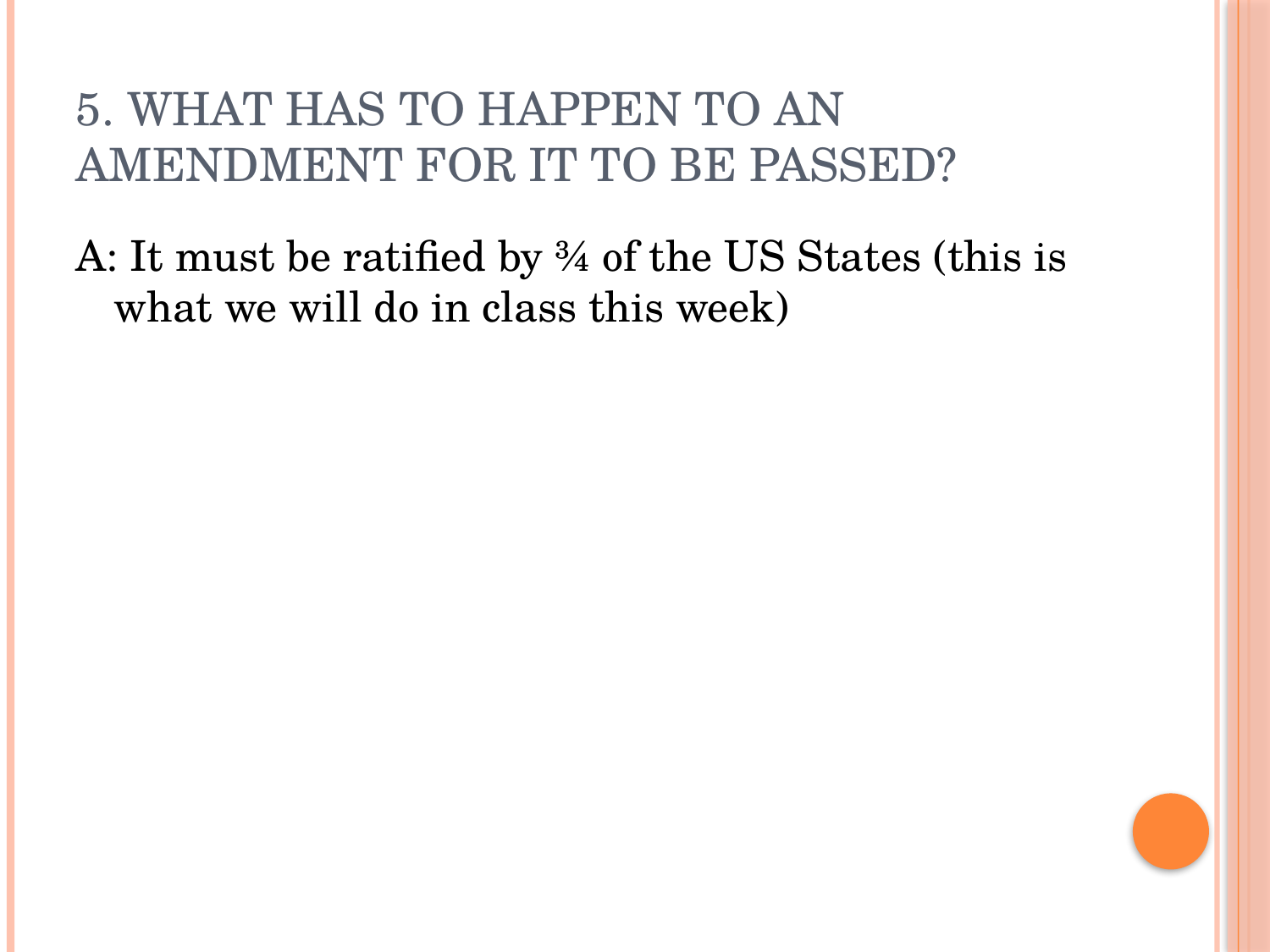

# 5. What has to happen to an amendment for it to be passed?
A: It must be ratified by ¾ of the US States (this is what we will do in class this week)